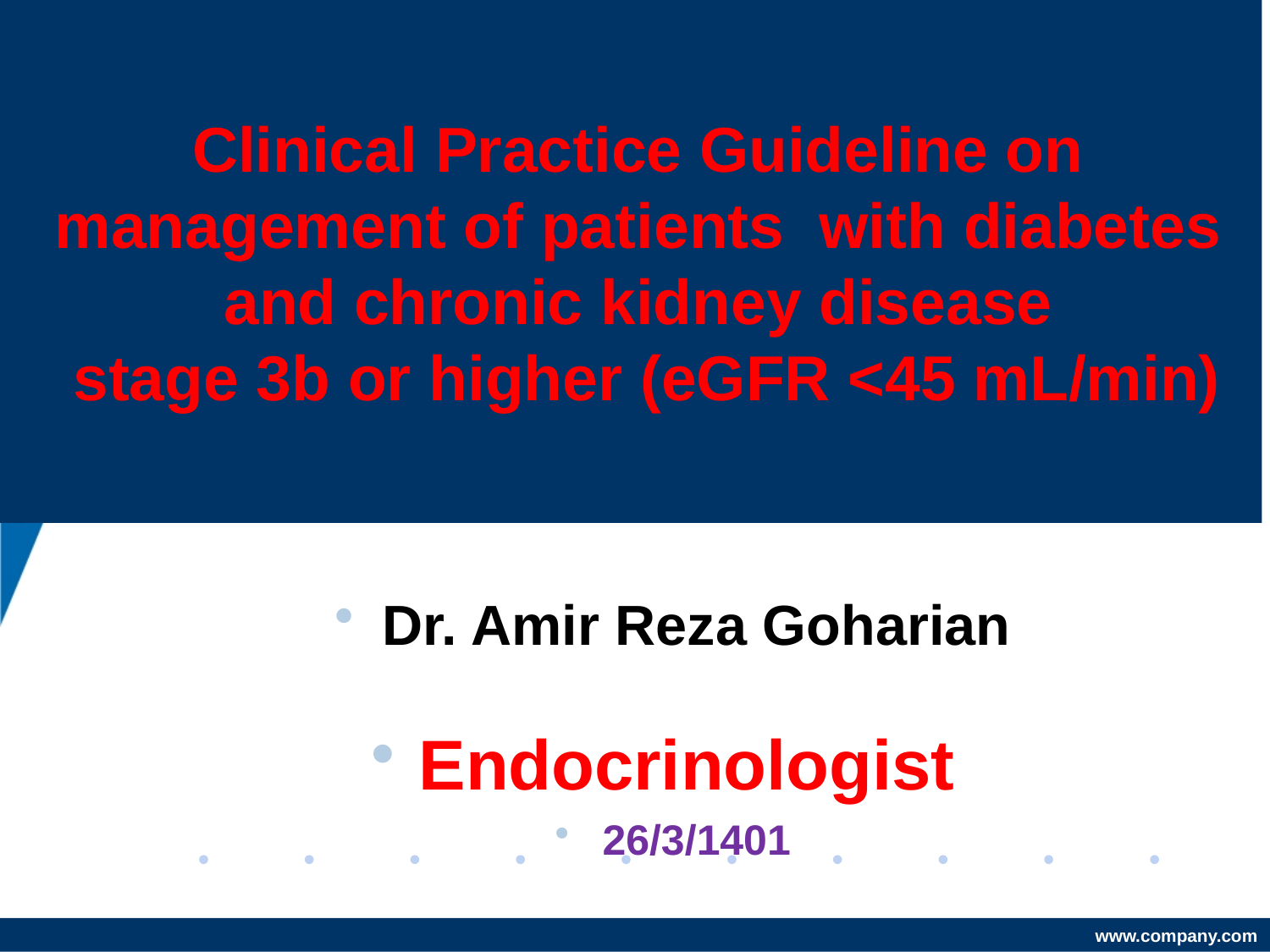

# Clinical Practice Guideline on management of patients  with diabetes and chronic kidney disease stage 3b or higher (eGFR <45 mL/min)
Dr. Amir Reza Goharian

Endocrinologist
26/3/1401